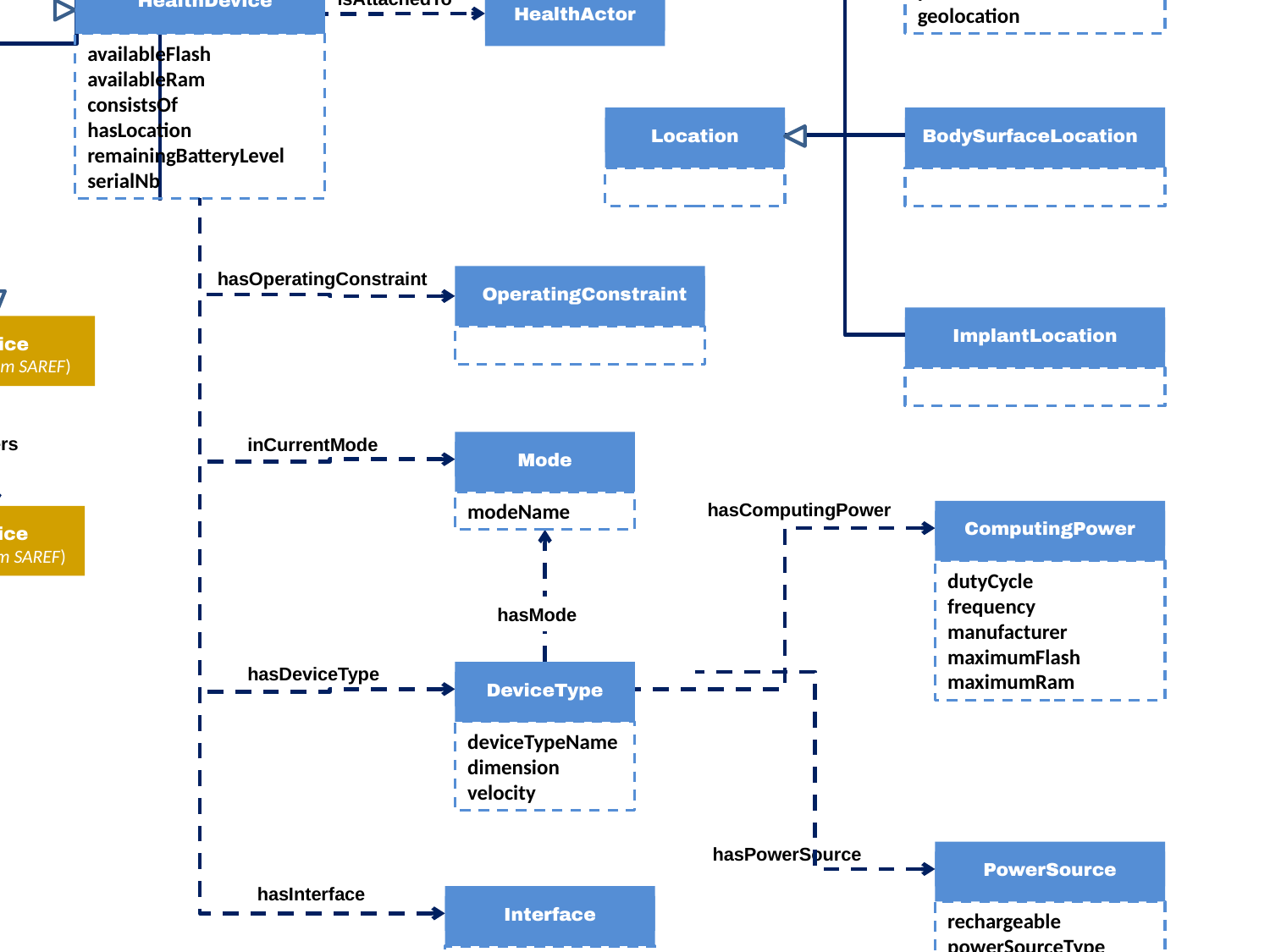

BanHub

PhysicalLocation

HealthSensor
postalAddress
geolocation

isAttachedTo
HealthDevice

HealthActor

HealthActuator
availableFlash availableRam
consistsOf
hasLocation
remainingBatteryLevel
serialNb

Location

BodySurfaceLocation

HealthWearable

hasOperatingConstraint

OperatingConstraint

ImplantLocation

Function
(reused from SAREF)
hasFunction

Device
(reused from SAREF)

offers
inCurrentMode

Mode
modeName
hasComputingPower

ComputingPower

Service
(reused from SAREF)
dutyCycle
frequency
manufacturer
maximumFlash
maximumRam
hasMode
hasDeviceType

DeviceType
deviceTypeName
dimension
velocity
hasPowerSource

PowerSource
hasInterface

Interface
rechargeable
powerSourceType
interfaceAddress interfaceDescription
interfaceProtocol
isGateway
transmissionRate